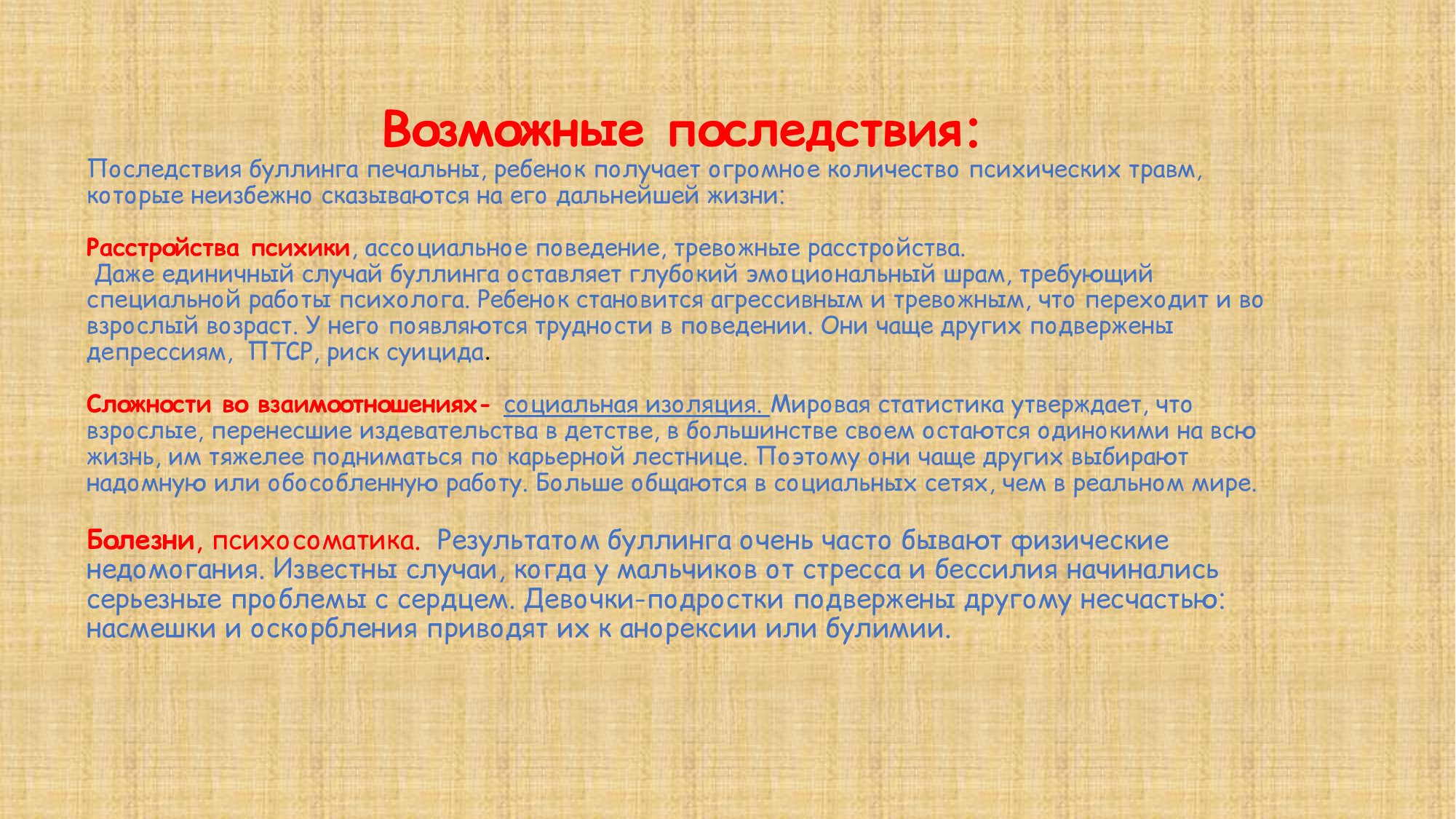

#

Возможные последствия:
Последствия буллинга печальны, ребенок получает огромное количество психических травм, которые неизбежно сказываются на его дальнейшей жизни:

Расстройства психики, ассоциальное поведение, тревожные расстройства.
 Даже единичный случай буллинга оставляет глубокий эмоциональный шрам, требующий специальной работы психолога. Ребенок становится агрессивным и тревожным, что переходит и во взрослый возраст. У него появляются трудности в поведении. Они чаще других подвержены депрессиям,  ПТСР, риск суицида.

Сложности во взаимоотношениях- социальная изоляция. Мировая статистика утверждает, что взрослые, перенесшие издевательства в детстве, в большинстве своем остаются одинокими на всю жизнь, им тяжелее подниматься по карьерной лестнице. Поэтому они чаще других выбирают надомную или обособленную работу. Больше общаются в социальных сетях, чем в реальном мире.

Болезни, психосоматика.  Результатом буллинга очень часто бывают физические недомогания. Известны случаи, когда у мальчиков от стресса и бессилия начинались серьезные проблемы с сердцем. Девочки-подростки подвержены другому несчастью: насмешки и оскорбления приводят их к анорексии или булимии.